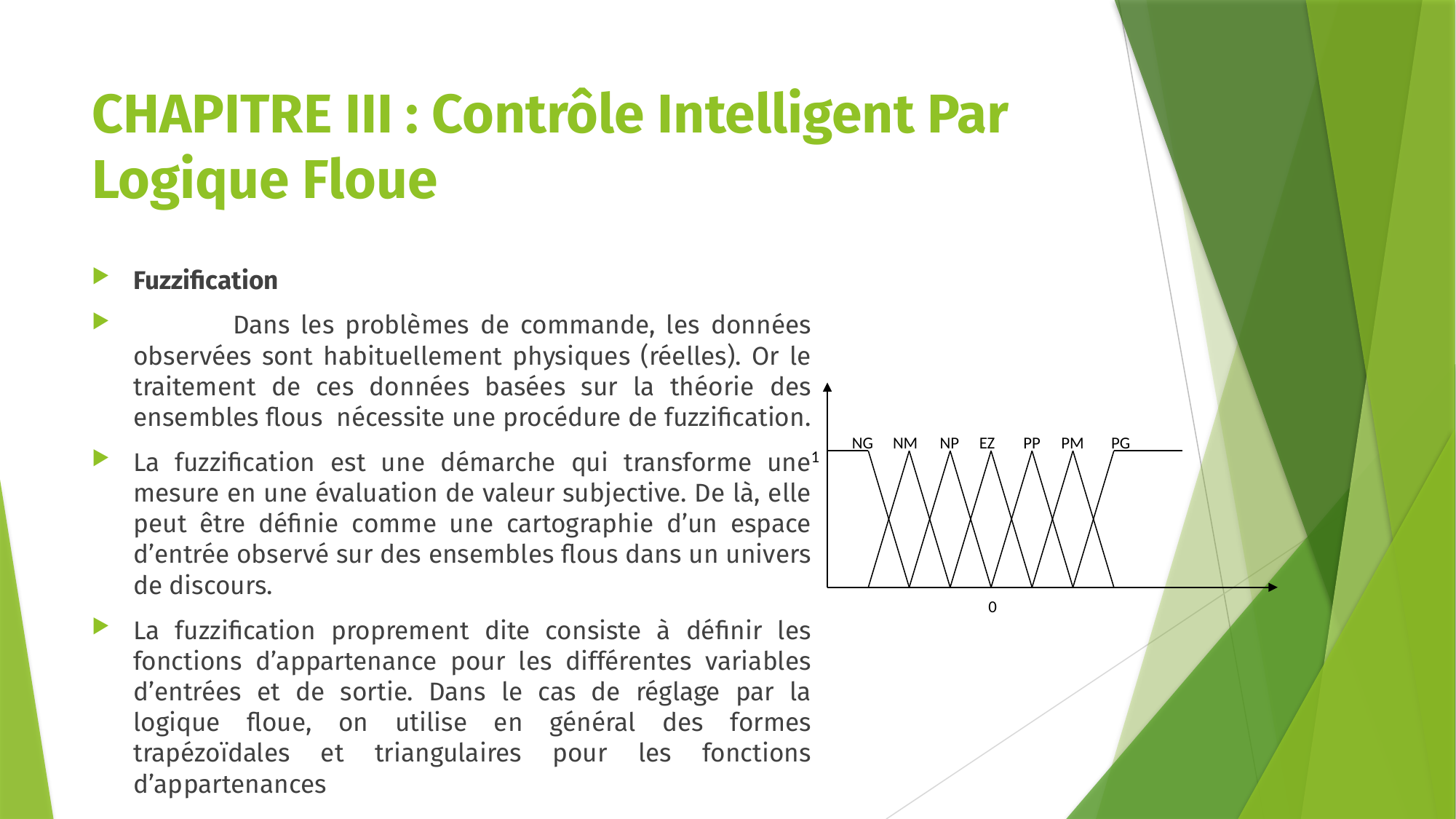

# CHAPITRE III : Contrôle Intelligent Par Logique Floue
Fuzzification
         Dans les problèmes de commande, les données observées sont habituellement physiques (réelles). Or le traitement de ces données basées sur la théorie des ensembles flous  nécessite une procédure de fuzzification.
La fuzzification est une démarche qui transforme une mesure en une évaluation de valeur subjective. De là, elle peut être définie comme une cartographie d’un espace d’entrée observé sur des ensembles flous dans un univers de discours.
La fuzzification proprement dite consiste à définir les fonctions d’appartenance pour les différentes variables d’entrées et de sortie. Dans le cas de réglage par la logique floue, on utilise en général des formes trapézoïdales et triangulaires pour les fonctions d’appartenances
NG
NM
NP
EZ
PP
PM
PG
1
0